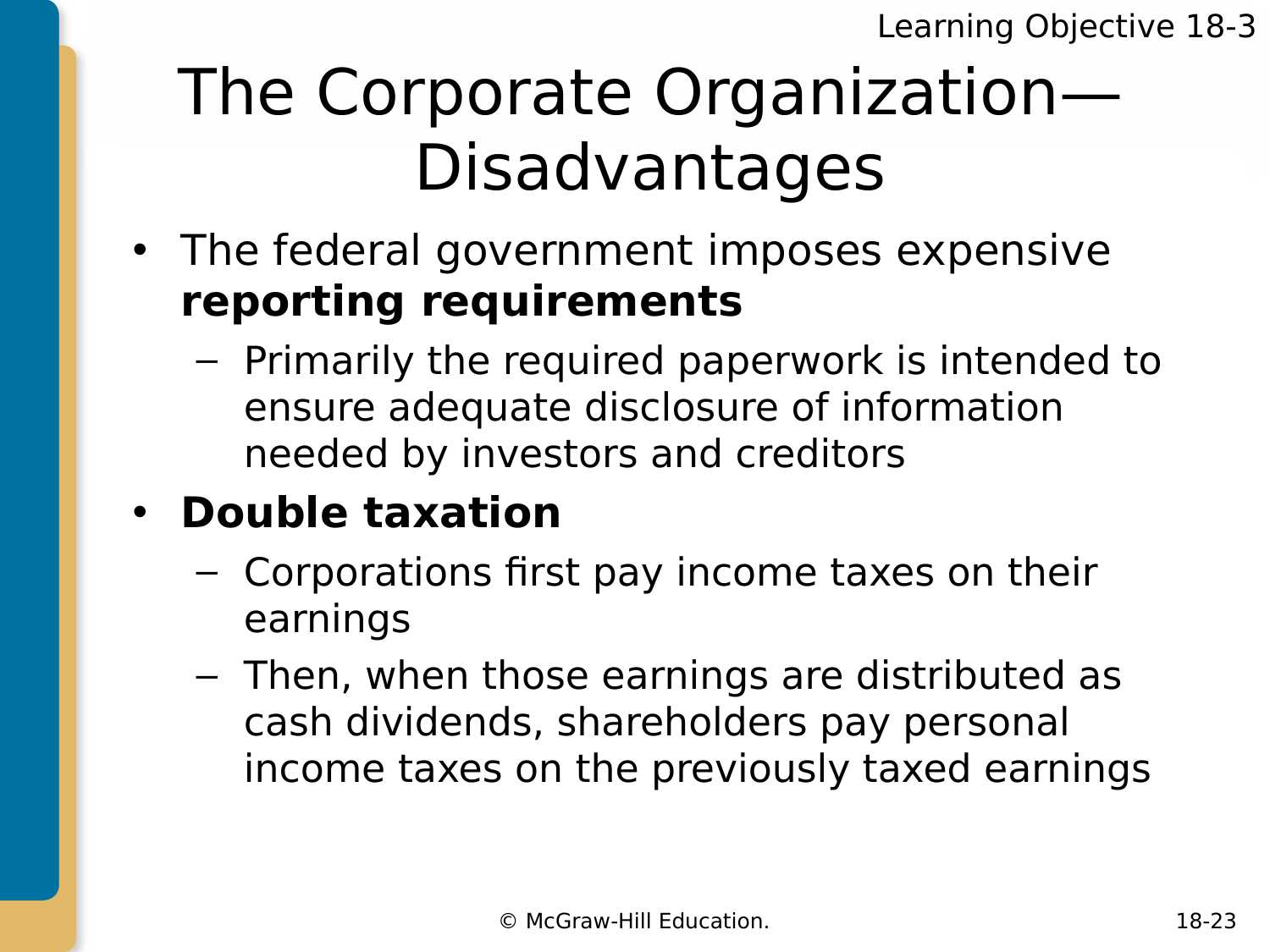

Learning Objective 18-3
# The Corporate Organization—Disadvantages
The federal government imposes expensive reporting requirements
Primarily the required paperwork is intended to ensure adequate disclosure of information needed by investors and creditors
Double taxation
Corporations first pay income taxes on their earnings
Then, when those earnings are distributed as cash dividends, shareholders pay personal income taxes on the previously taxed earnings